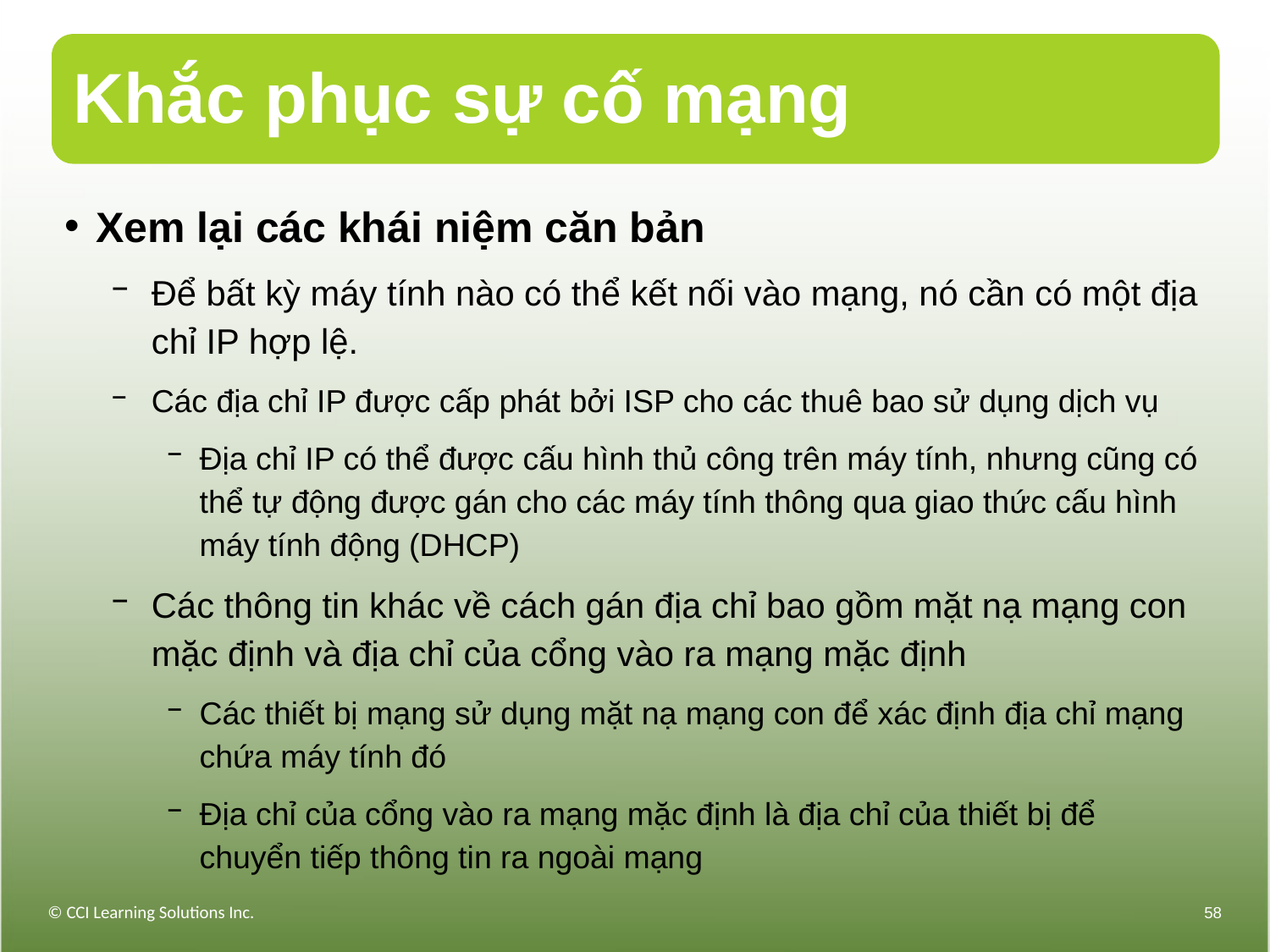

# Khắc phục sự cố mạng
Xem lại các khái niệm căn bản
Để bất kỳ máy tính nào có thể kết nối vào mạng, nó cần có một địa chỉ IP hợp lệ.
Các địa chỉ IP được cấp phát bởi ISP cho các thuê bao sử dụng dịch vụ
Địa chỉ IP có thể được cấu hình thủ công trên máy tính, nhưng cũng có thể tự động được gán cho các máy tính thông qua giao thức cấu hình máy tính động (DHCP)
Các thông tin khác về cách gán địa chỉ bao gồm mặt nạ mạng con mặc định và địa chỉ của cổng vào ra mạng mặc định
Các thiết bị mạng sử dụng mặt nạ mạng con để xác định địa chỉ mạng chứa máy tính đó
Địa chỉ của cổng vào ra mạng mặc định là địa chỉ của thiết bị để chuyển tiếp thông tin ra ngoài mạng
© CCI Learning Solutions Inc.
58